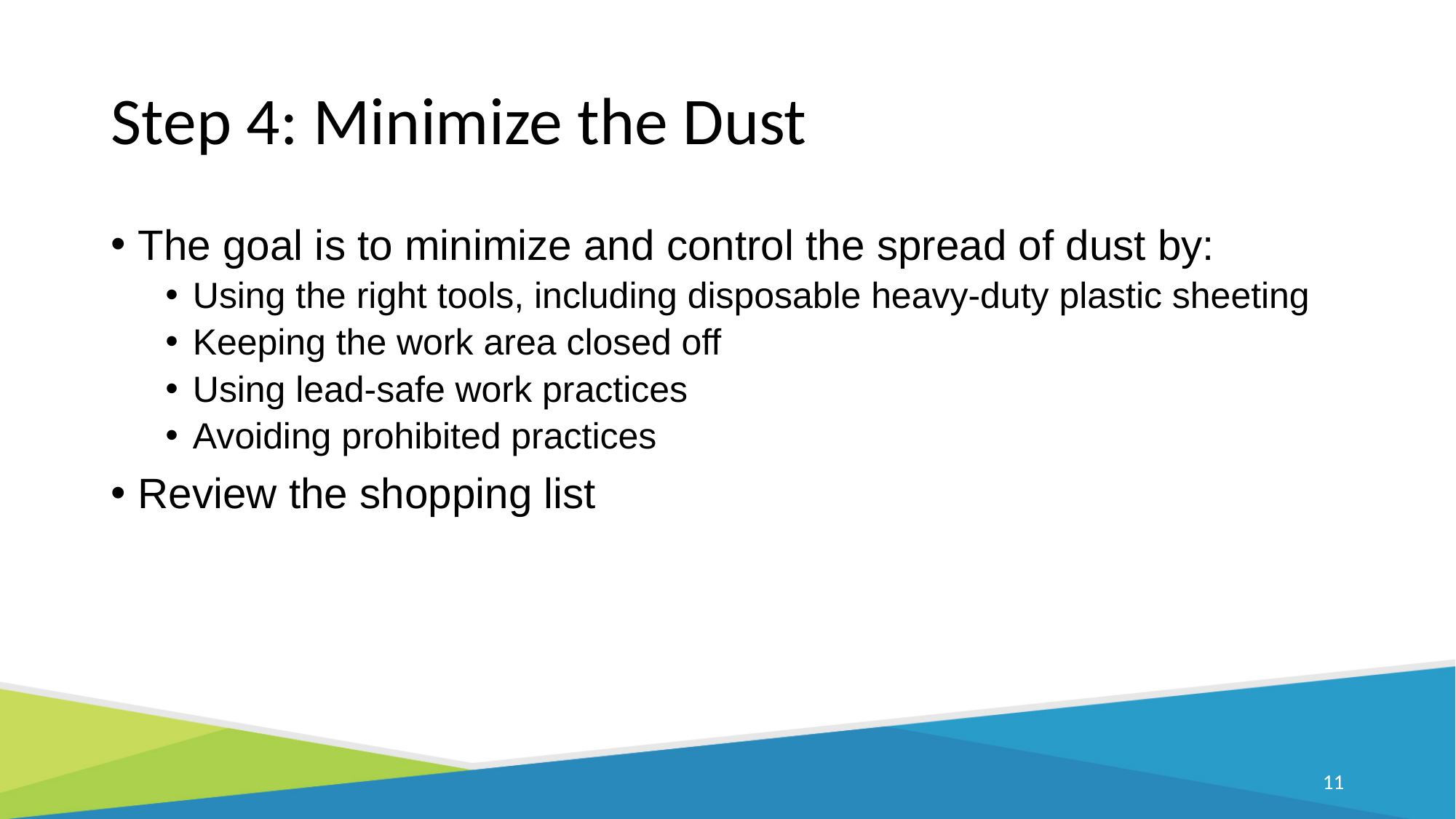

# Step 4: Minimize the Dust
The goal is to minimize and control the spread of dust by:
Using the right tools, including disposable heavy-duty plastic sheeting
Keeping the work area closed off
Using lead-safe work practices
Avoiding prohibited practices
Review the shopping list
11